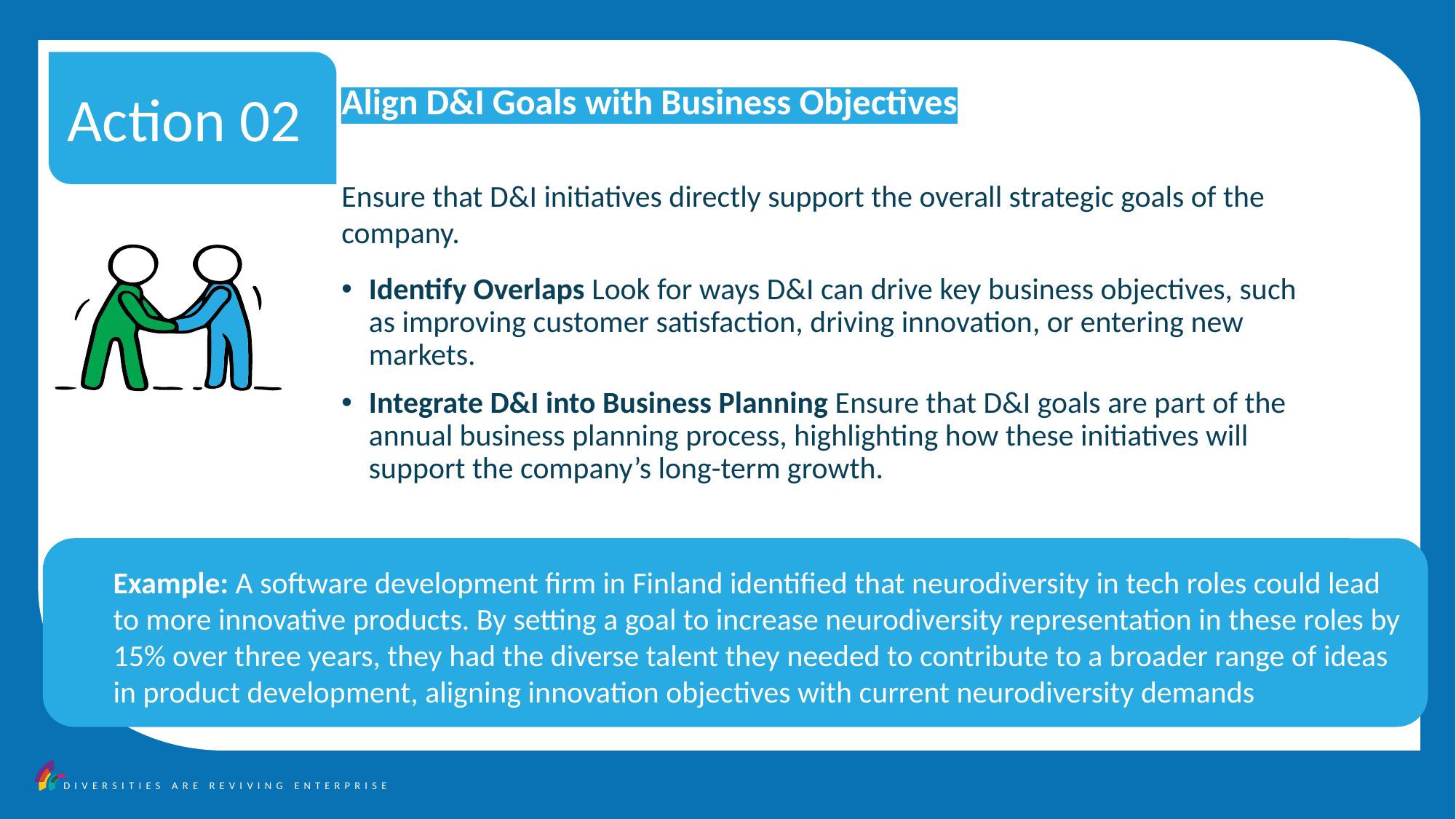

Action 02
Step 2
Align D&I Goals with Business Objectives

Ensure that D&I initiatives directly support the overall strategic goals of the company.
Identify Overlaps Look for ways D&I can drive key business objectives, such as improving customer satisfaction, driving innovation, or entering new markets.
Integrate D&I into Business Planning Ensure that D&I goals are part of the annual business planning process, highlighting how these initiatives will support the company’s long-term growth.

03

Example: A software development firm in Finland identified that neurodiversity in tech roles could lead to more innovative products. By setting a goal to increase neurodiversity representation in these roles by 15% over three years, they had the diverse talent they needed to contribute to a broader range of ideas in product development, aligning innovation objectives with current neurodiversity demands